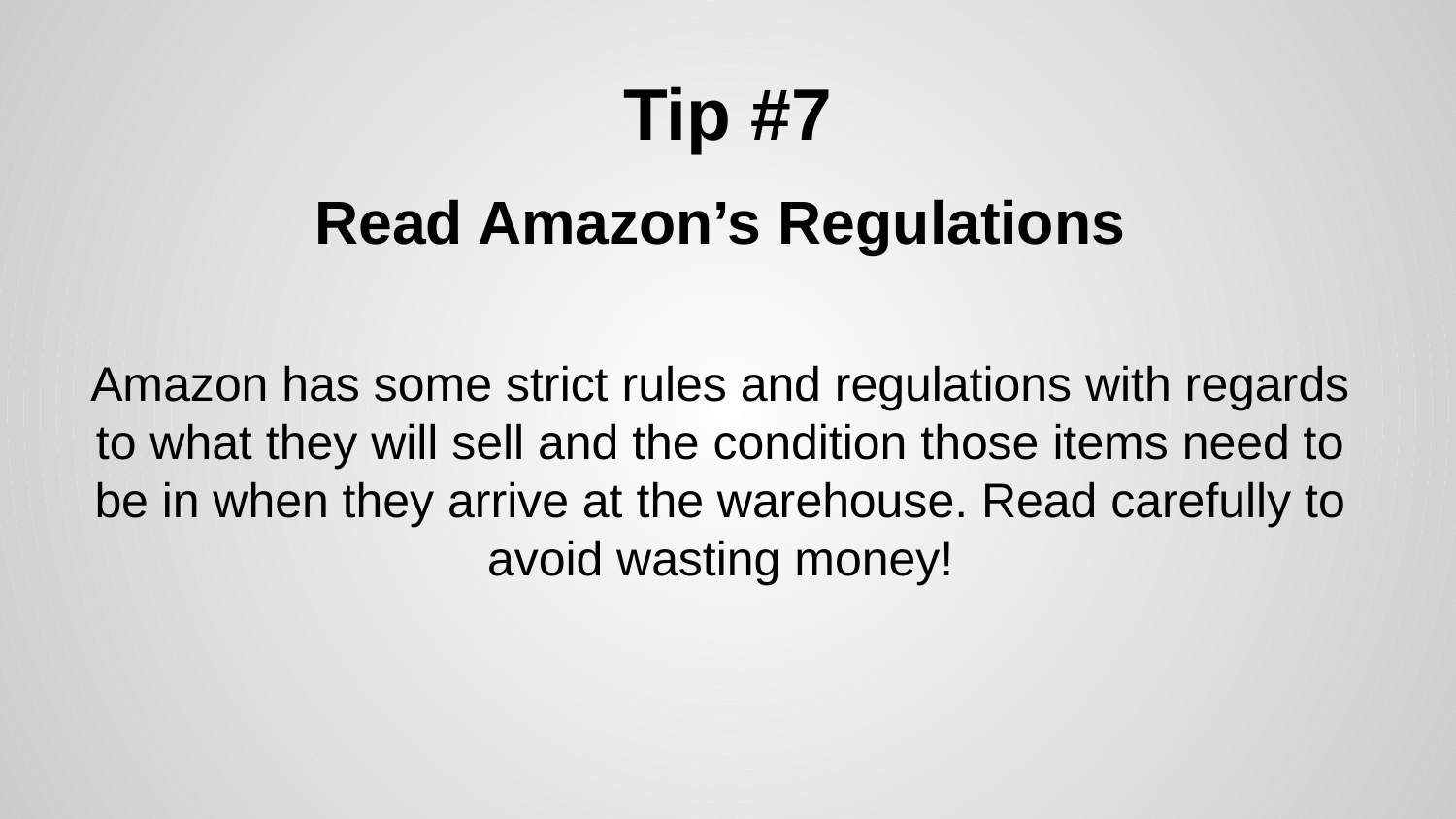

# Tip #7

Read Amazon’s Regulations

Amazon has some strict rules and regulations with regards to what they will sell and the condition those items need to be in when they arrive at the warehouse. Read carefully to avoid wasting money!